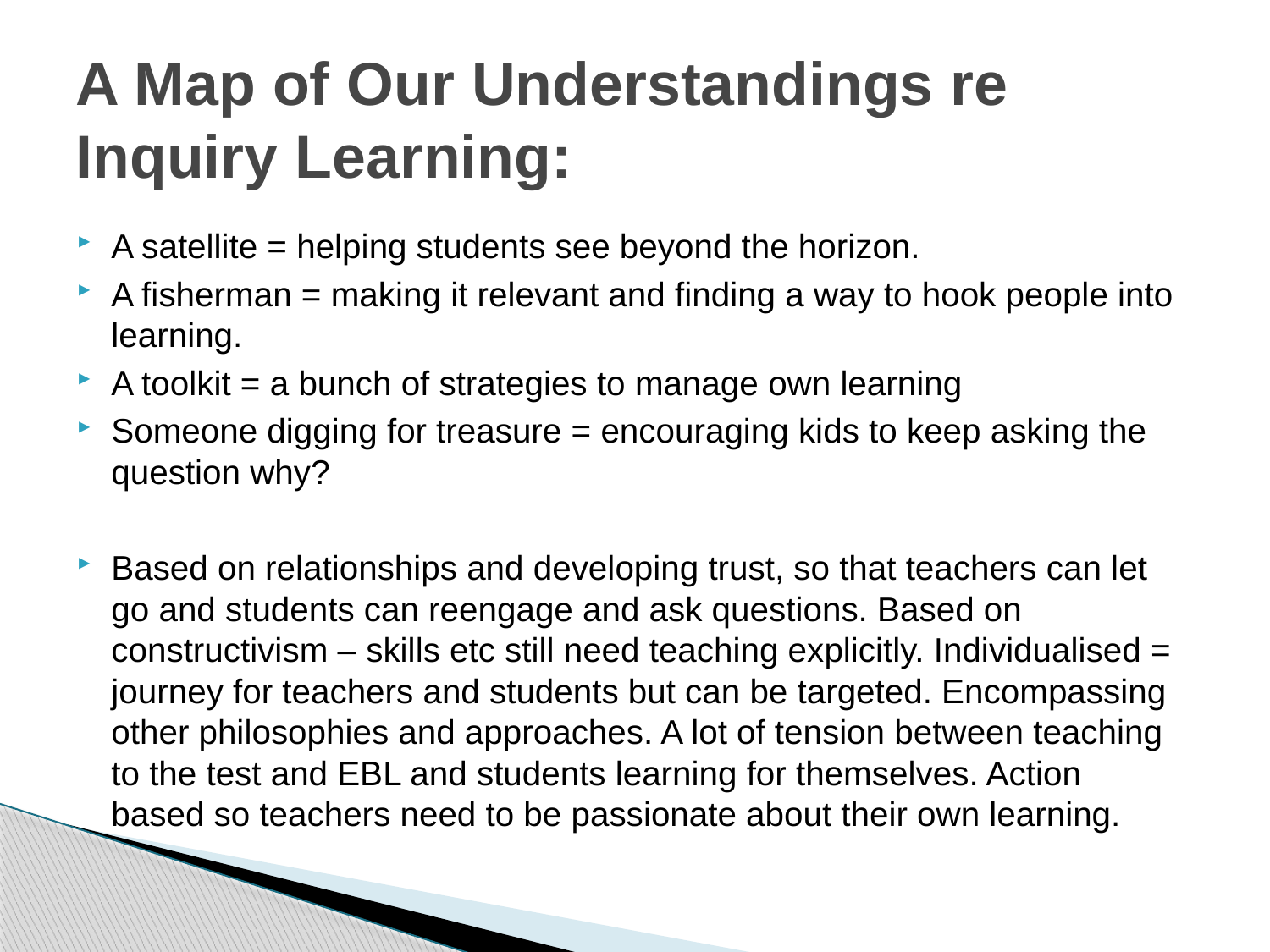

# A Map of Our Understandings re Inquiry Learning:
A satellite = helping students see beyond the horizon.
A fisherman = making it relevant and finding a way to hook people into learning.
A toolkit = a bunch of strategies to manage own learning
Someone digging for treasure = encouraging kids to keep asking the question why?

Based on relationships and developing trust, so that teachers can let go and students can reengage and ask questions. Based on constructivism – skills etc still need teaching explicitly. Individualised = journey for teachers and students but can be targeted. Encompassing other philosophies and approaches. A lot of tension between teaching to the test and EBL and students learning for themselves. Action based so teachers need to be passionate about their own learning.